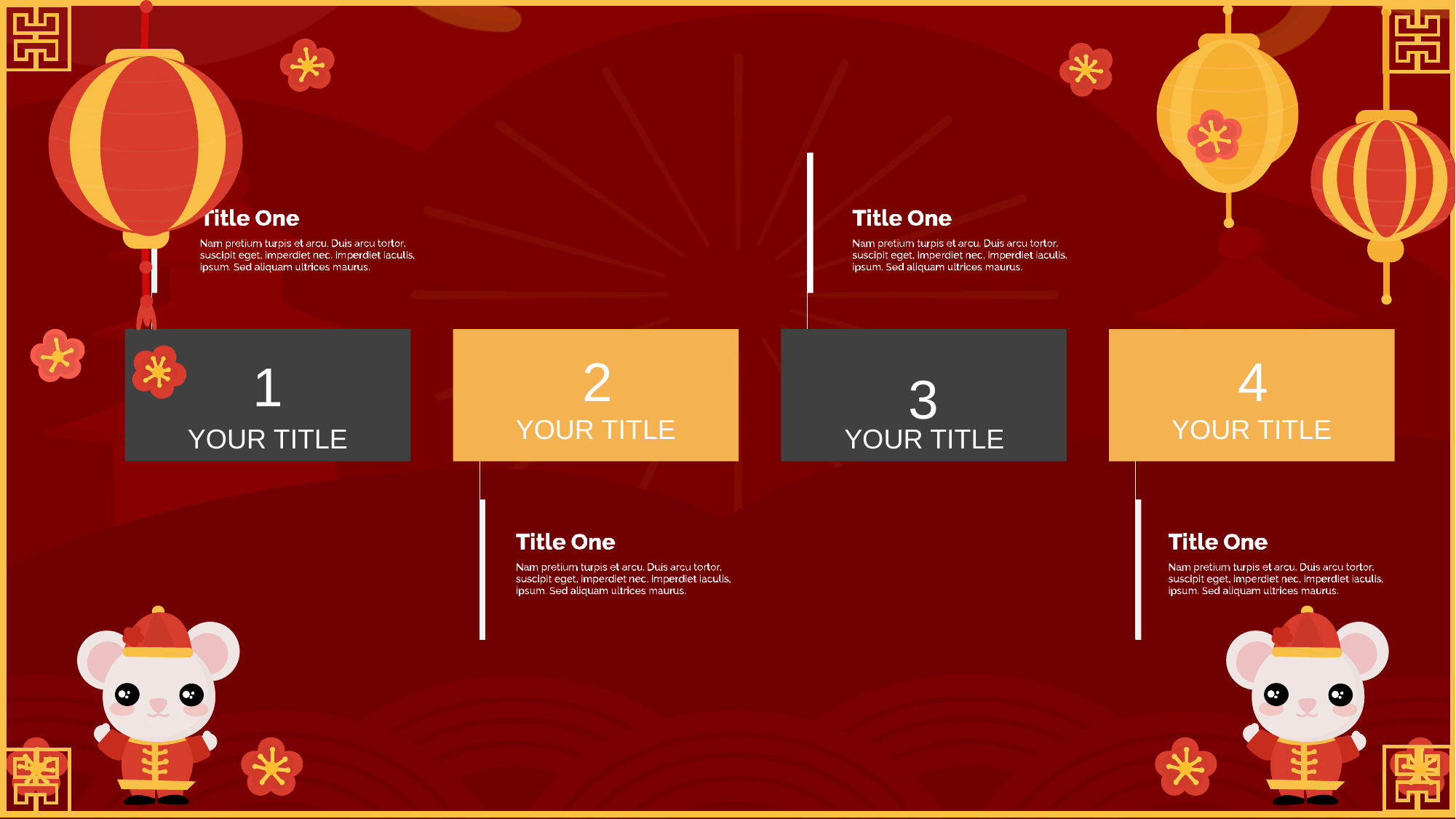

1
YOUR TITLE

2
YOUR TITLE

3
YOUR TITLE

4
YOUR TITLE